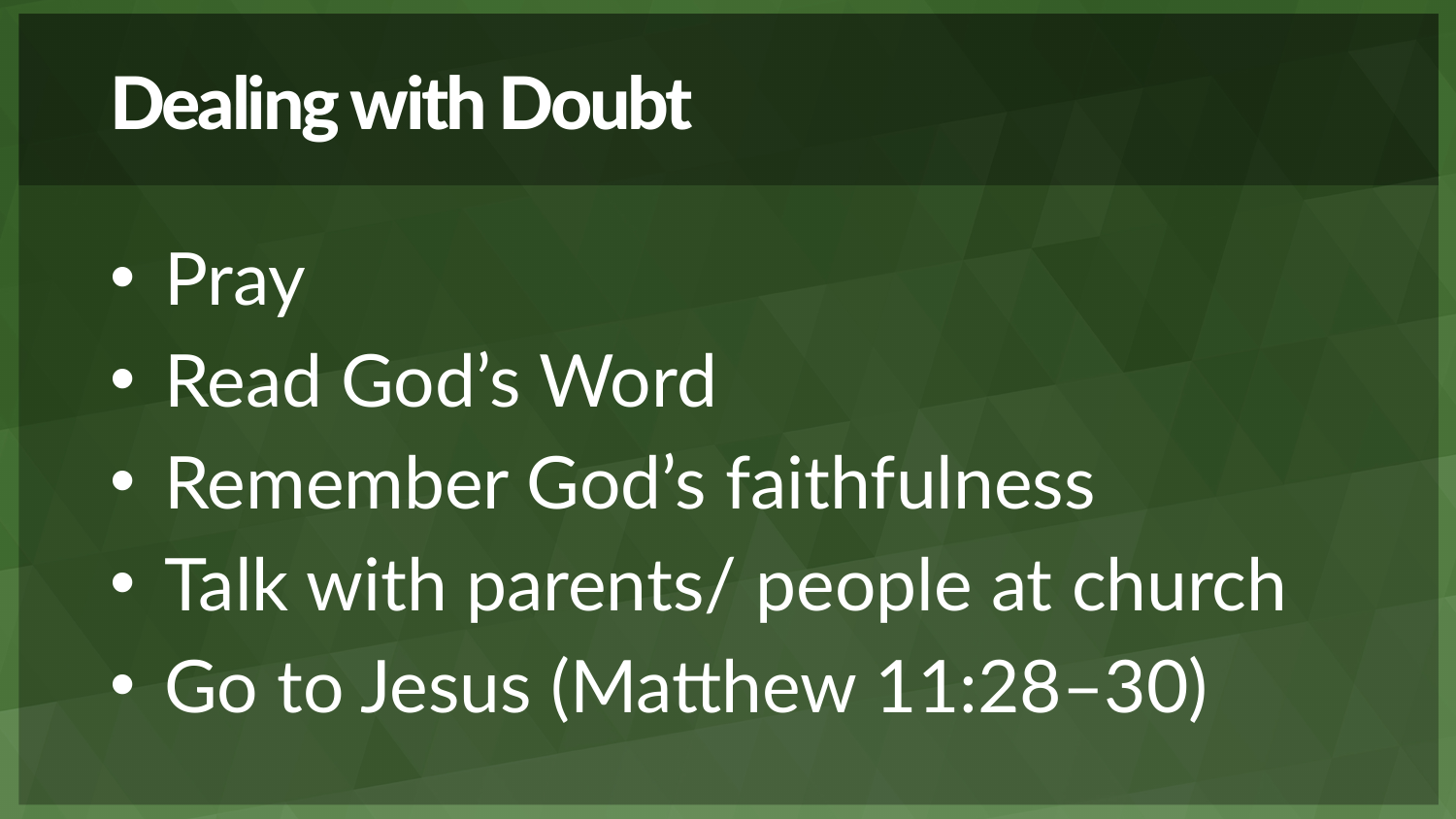

# Dealing with Doubt
Pray
Read God’s Word
Remember God’s faithfulness
Talk with parents/ people at church
Go to Jesus (Matthew 11:28–30)